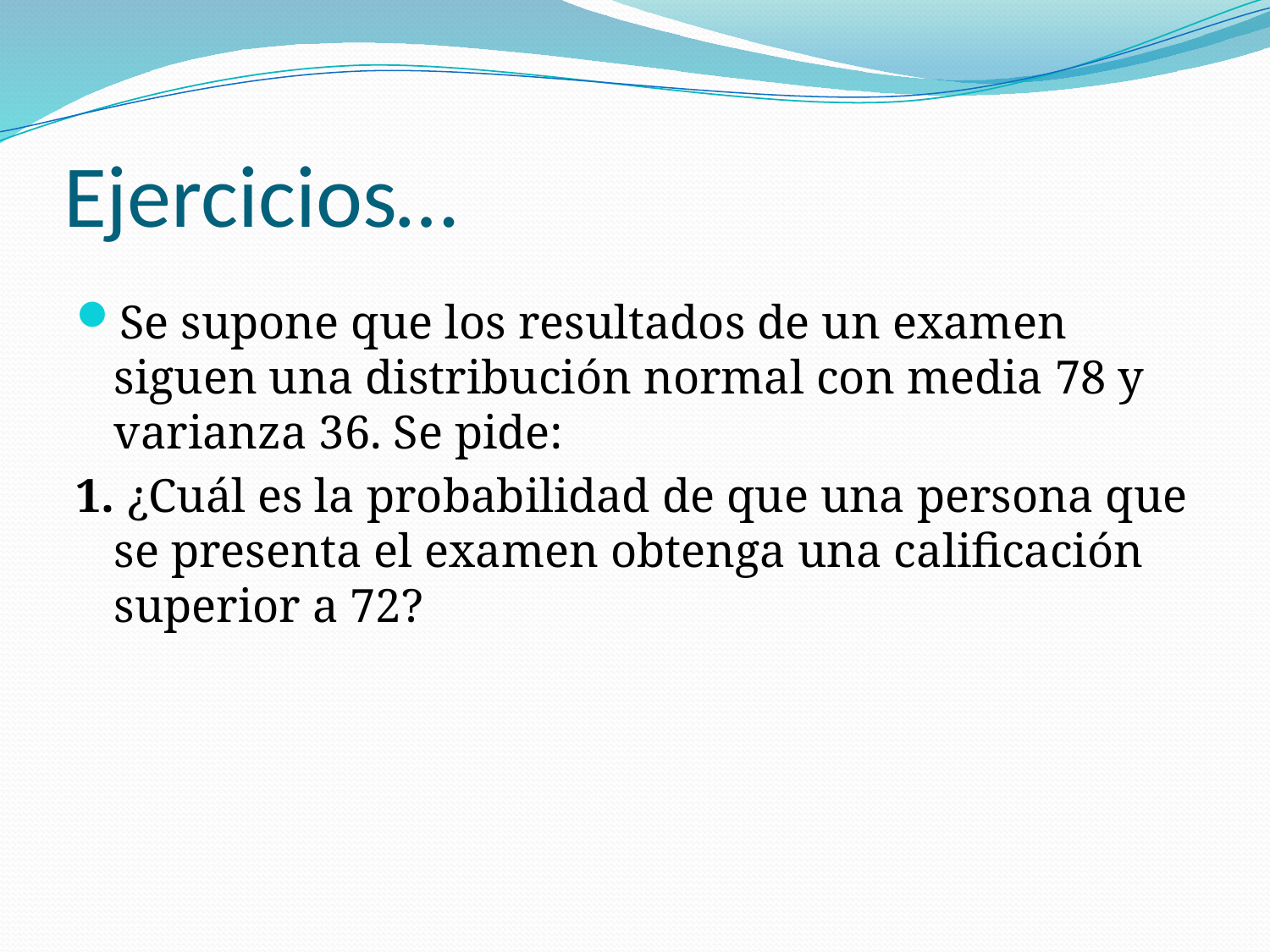

# Ejercicios…
Se supone que los resultados de un examen siguen una distribución normal con media 78 y varianza 36. Se pide:
1. ¿Cuál es la probabilidad de que una persona que se presenta el examen obtenga una calificación superior a 72?